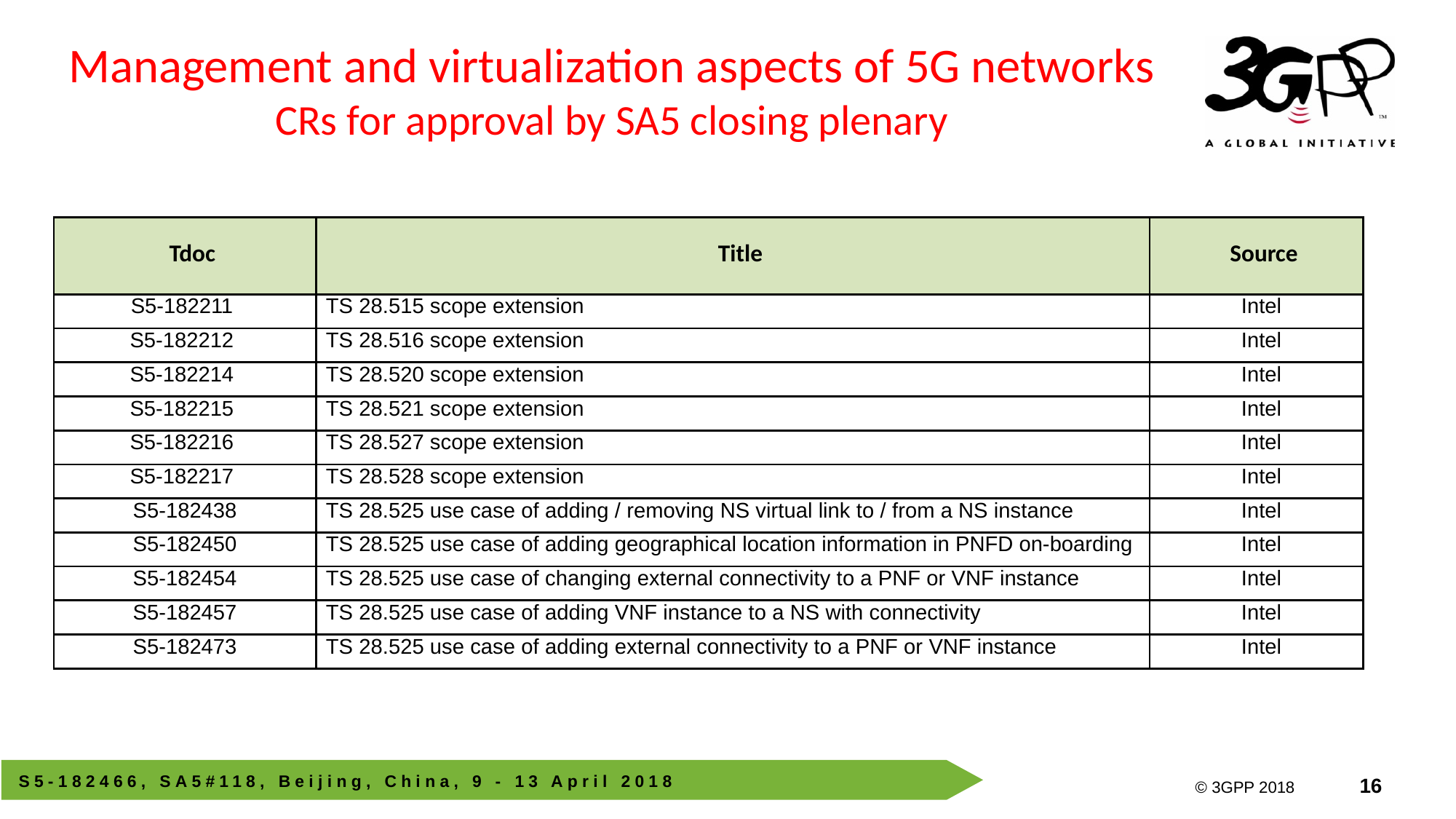

Management and virtualization aspects of 5G networks
CRs for approval by SA5 closing plenary
| Tdoc | Title | Source |
| --- | --- | --- |
| S5-182211 | TS 28.515 scope extension | Intel |
| S5-182212 | TS 28.516 scope extension | Intel |
| S5-182214 | TS 28.520 scope extension | Intel |
| S5-182215 | TS 28.521 scope extension | Intel |
| S5-182216 | TS 28.527 scope extension | Intel |
| S5-182217 | TS 28.528 scope extension | Intel |
| S5-182438 | TS 28.525 use case of adding / removing NS virtual link to / from a NS instance | Intel |
| S5-182450 | TS 28.525 use case of adding geographical location information in PNFD on-boarding | Intel |
| S5-182454 | TS 28.525 use case of changing external connectivity to a PNF or VNF instance | Intel |
| S5-182457 | TS 28.525 use case of adding VNF instance to a NS with connectivity | Intel |
| S5-182473 | TS 28.525 use case of adding external connectivity to a PNF or VNF instance | Intel |